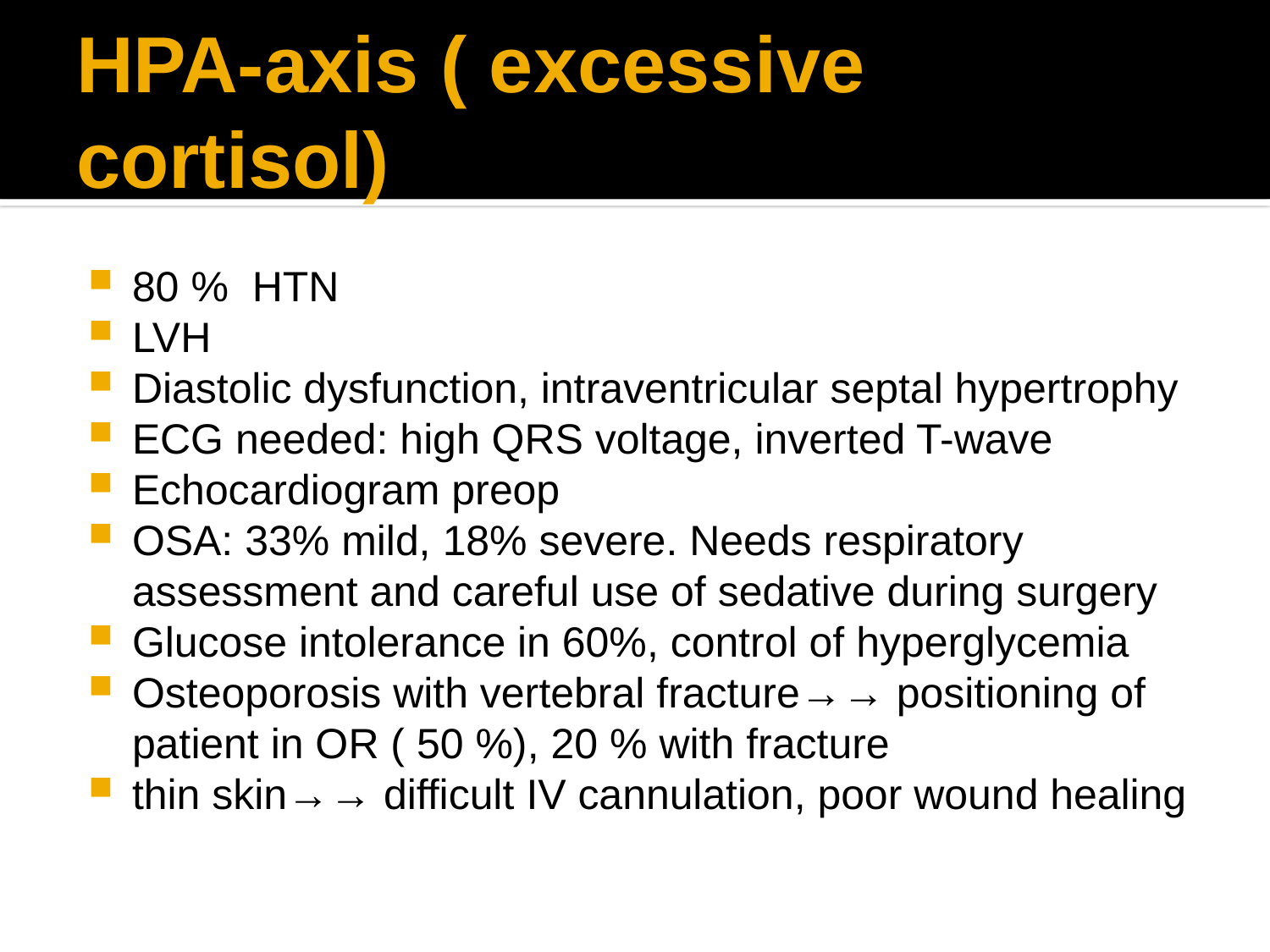

# HPA-axis ( excessive cortisol)
80 %  HTN
LVH
Diastolic dysfunction, intraventricular septal hypertrophy
ECG needed: high QRS voltage, inverted T-wave
Echocardiogram preop
OSA: 33% mild, 18% severe. Needs respiratory assessment and careful use of sedative during surgery
Glucose intolerance in 60%, control of hyperglycemia
Osteoporosis with vertebral fracture→→ positioning of patient in OR ( 50 %), 20 % with fracture
thin skin→→ difficult IV cannulation, poor wound healing